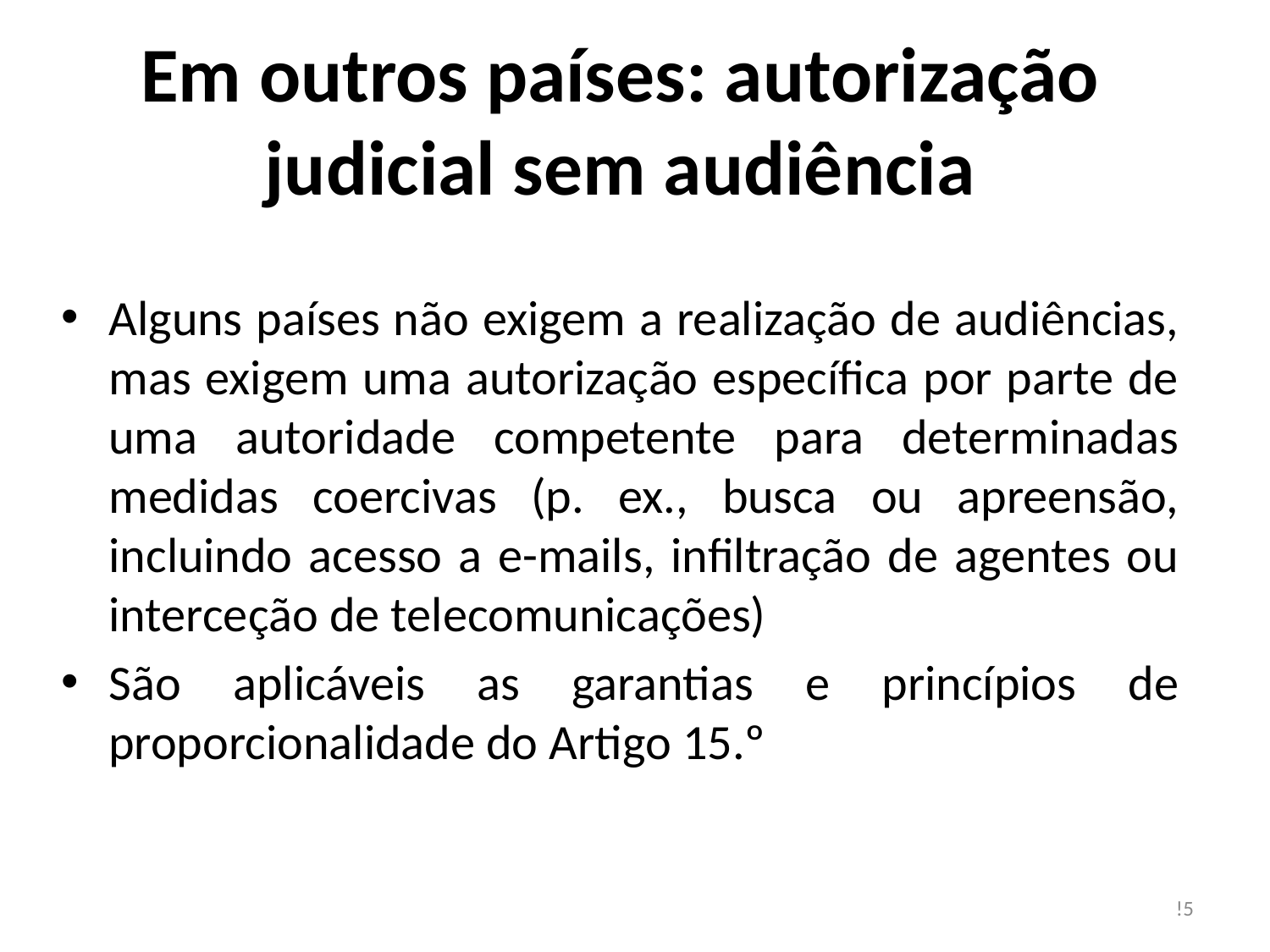

# Em outros países: autorização judicial sem audiência
Alguns países não exigem a realização de audiências, mas exigem uma autorização específica por parte de uma autoridade competente para determinadas medidas coercivas (p. ex., busca ou apreensão, incluindo acesso a e-mails, infiltração de agentes ou interceção de telecomunicações)
São aplicáveis as garantias e princípios de proporcionalidade do Artigo 15.º
!5